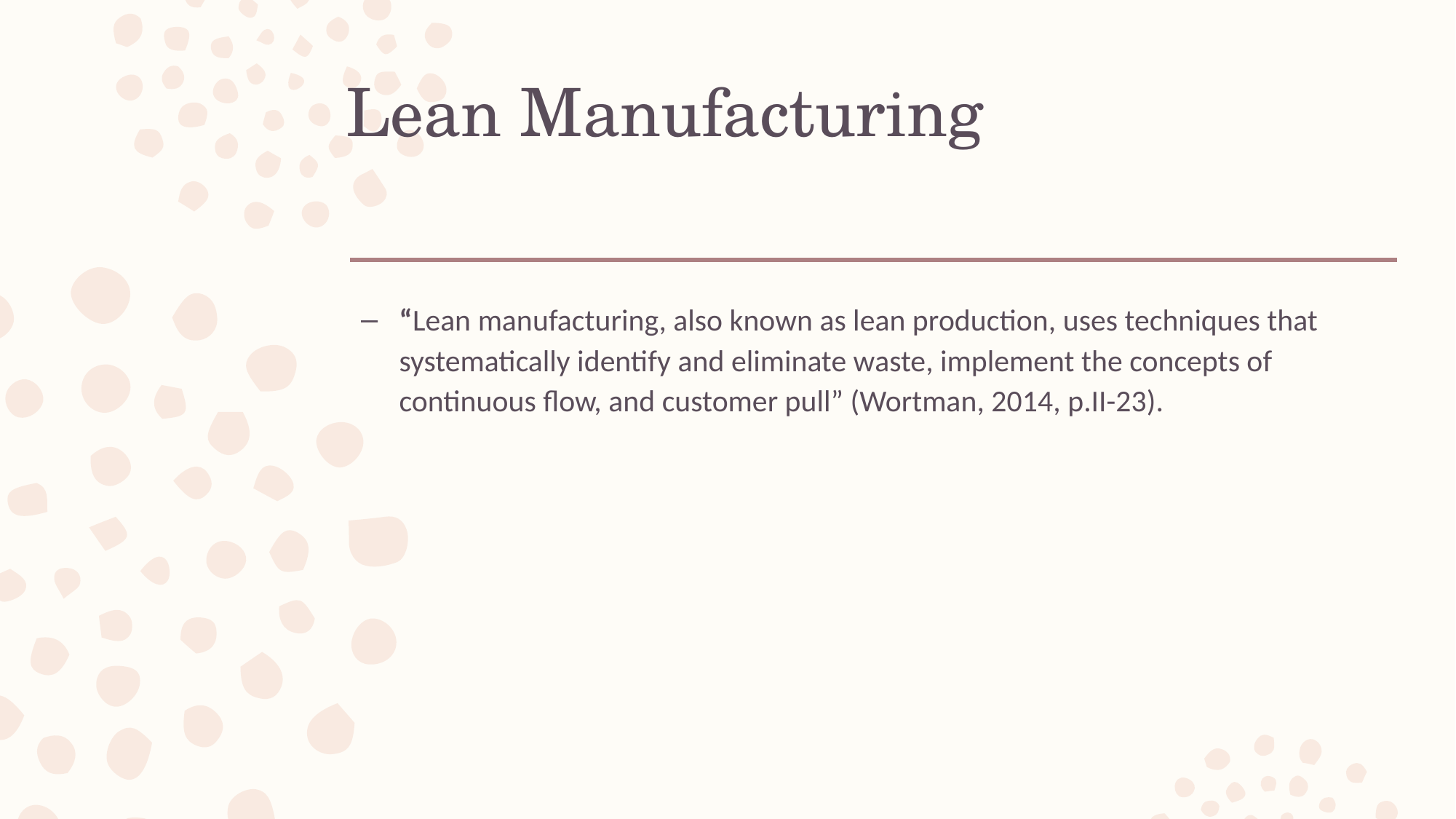

# Lean Manufacturing
“Lean manufacturing, also known as lean production, uses techniques that systematically identify and eliminate waste, implement the concepts of continuous flow, and customer pull” (Wortman, 2014, p.II-23).